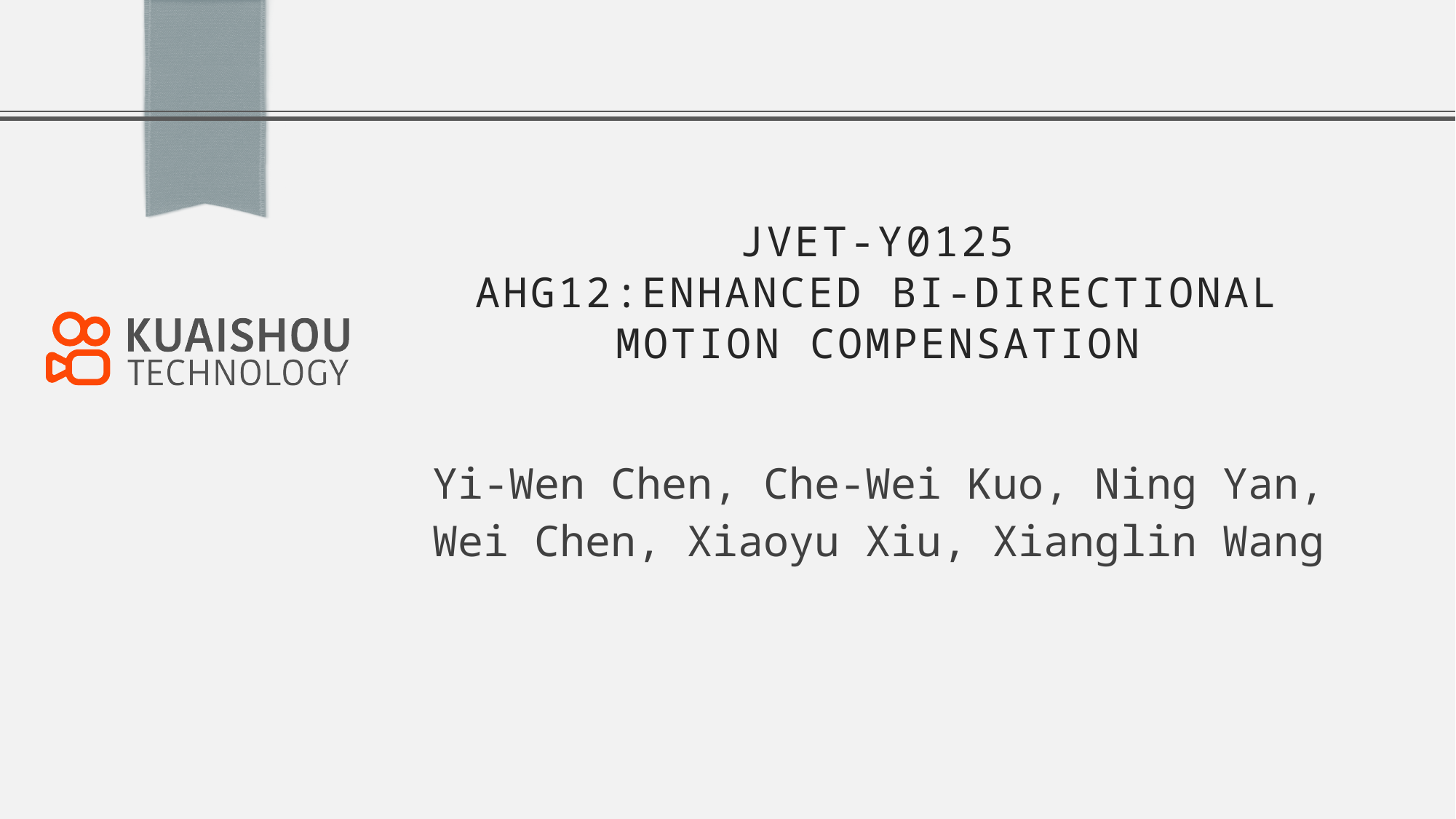

# JVET-Y0125 AHG12:EnHANCED Bi-directional Motion compensation
Yi-Wen Chen, Che-Wei Kuo, Ning Yan, Wei Chen, Xiaoyu Xiu, Xianglin Wang